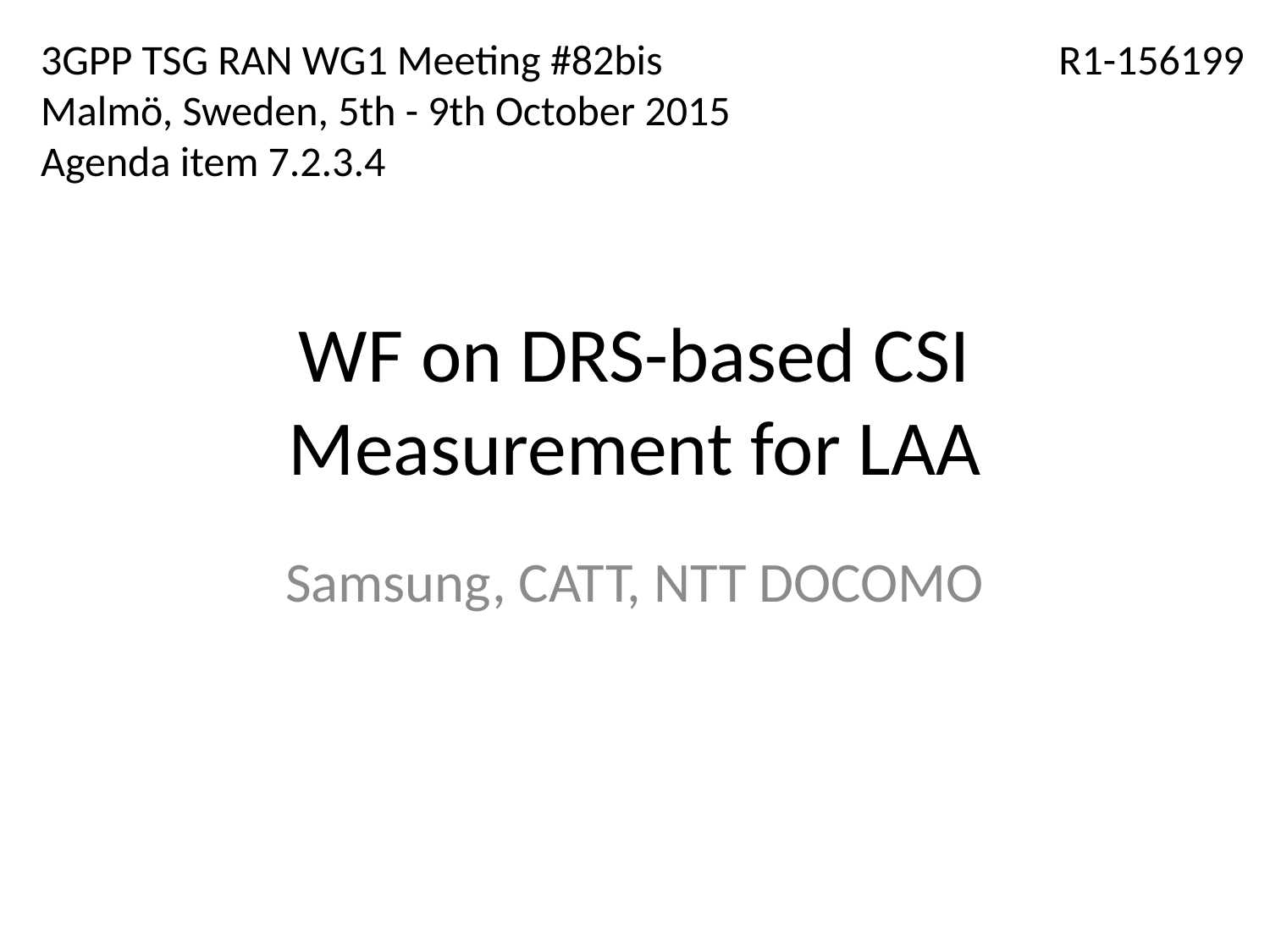

3GPP TSG RAN WG1 Meeting #82bis
Malmö, Sweden, 5th - 9th October 2015
Agenda item 7.2.3.4
R1-156199
# WF on DRS-based CSI Measurement for LAA
Samsung, CATT, NTT DOCOMO